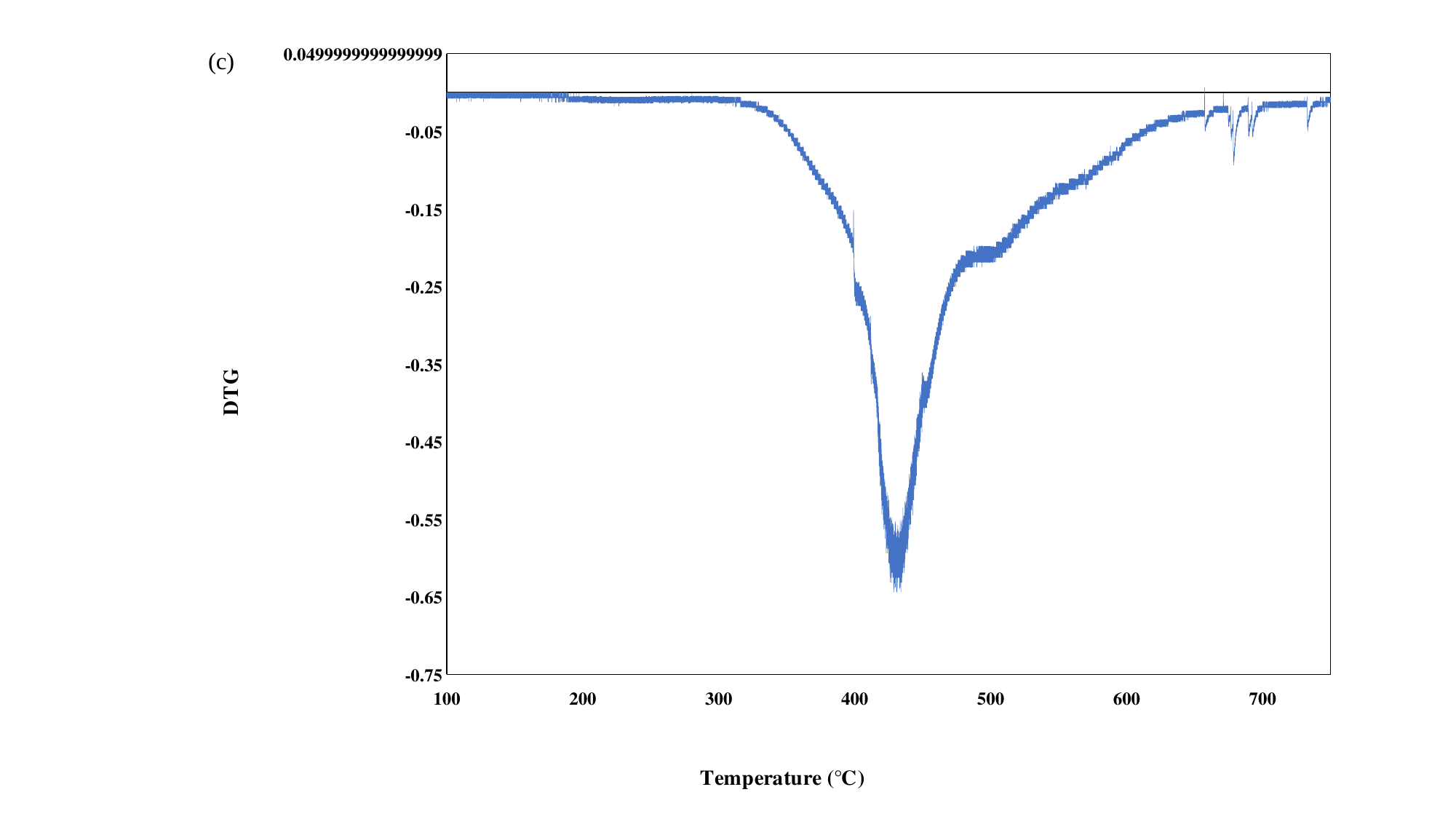

### Chart

| Category | 1ST der |
|---|---|